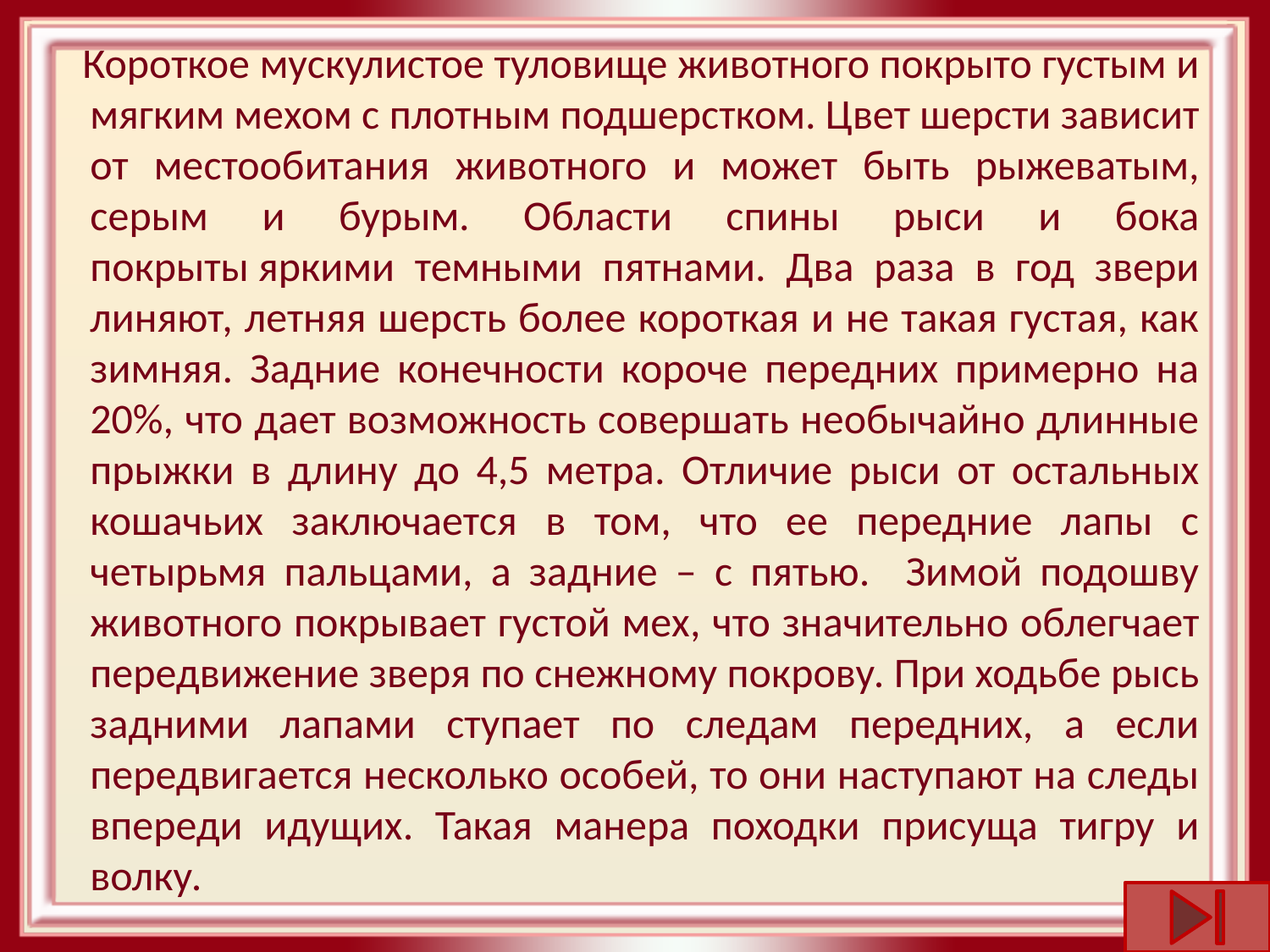

Короткое мускулистое туловище животного покрыто густым и мягким мехом с плотным подшерстком. Цвет шерсти зависит от местообитания животного и может быть рыжеватым, серым и бурым. Области спины рыси и бока покрыты яркими темными пятнами. Два раза в год звери линяют, летняя шерсть более короткая и не такая густая, как зимняя. Задние конечности короче передних примерно на 20%, что дает возможность совершать необычайно длинные прыжки в длину до 4,5 метра. Отличие рыси от остальных кошачьих заключается в том, что ее передние лапы с четырьмя пальцами, а задние – с пятью.  Зимой подошву животного покрывает густой мех, что значительно облегчает передвижение зверя по снежному покрову. При ходьбе рысь задними лапами ступает по следам передних, а если передвигается несколько особей, то они наступают на следы впереди идущих. Такая манера походки присуща тигру и волку.